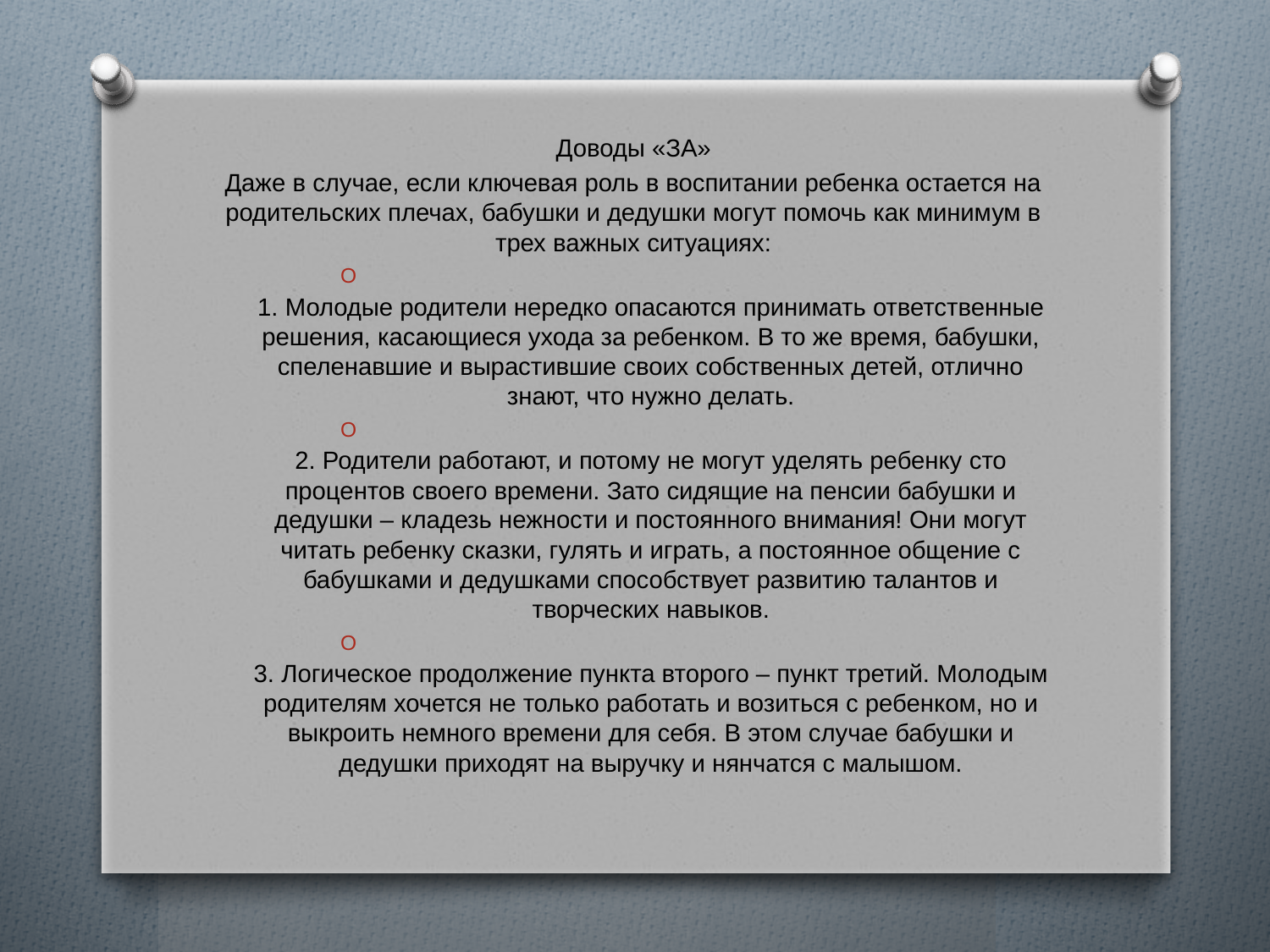

Доводы «ЗА»
Даже в случае, если ключевая роль в воспитании ребенка остается на родительских плечах, бабушки и дедушки могут помочь как минимум в трех важных ситуациях:
 
1. Молодые родители нередко опасаются принимать ответственные решения, касающиеся ухода за ребенком. В то же время, бабушки, спеленавшие и вырастившие своих собственных детей, отлично знают, что нужно делать.
 
2. Родители работают, и потому не могут уделять ребенку сто процентов своего времени. Зато сидящие на пенсии бабушки и дедушки – кладезь нежности и постоянного внимания! Они могут читать ребенку сказки, гулять и играть, а постоянное общение с бабушками и дедушками способствует развитию талантов и творческих навыков.
 
3. Логическое продолжение пункта второго – пункт третий. Молодым родителям хочется не только работать и возиться с ребенком, но и выкроить немного времени для себя. В этом случае бабушки и дедушки приходят на выручку и нянчатся с малышом.